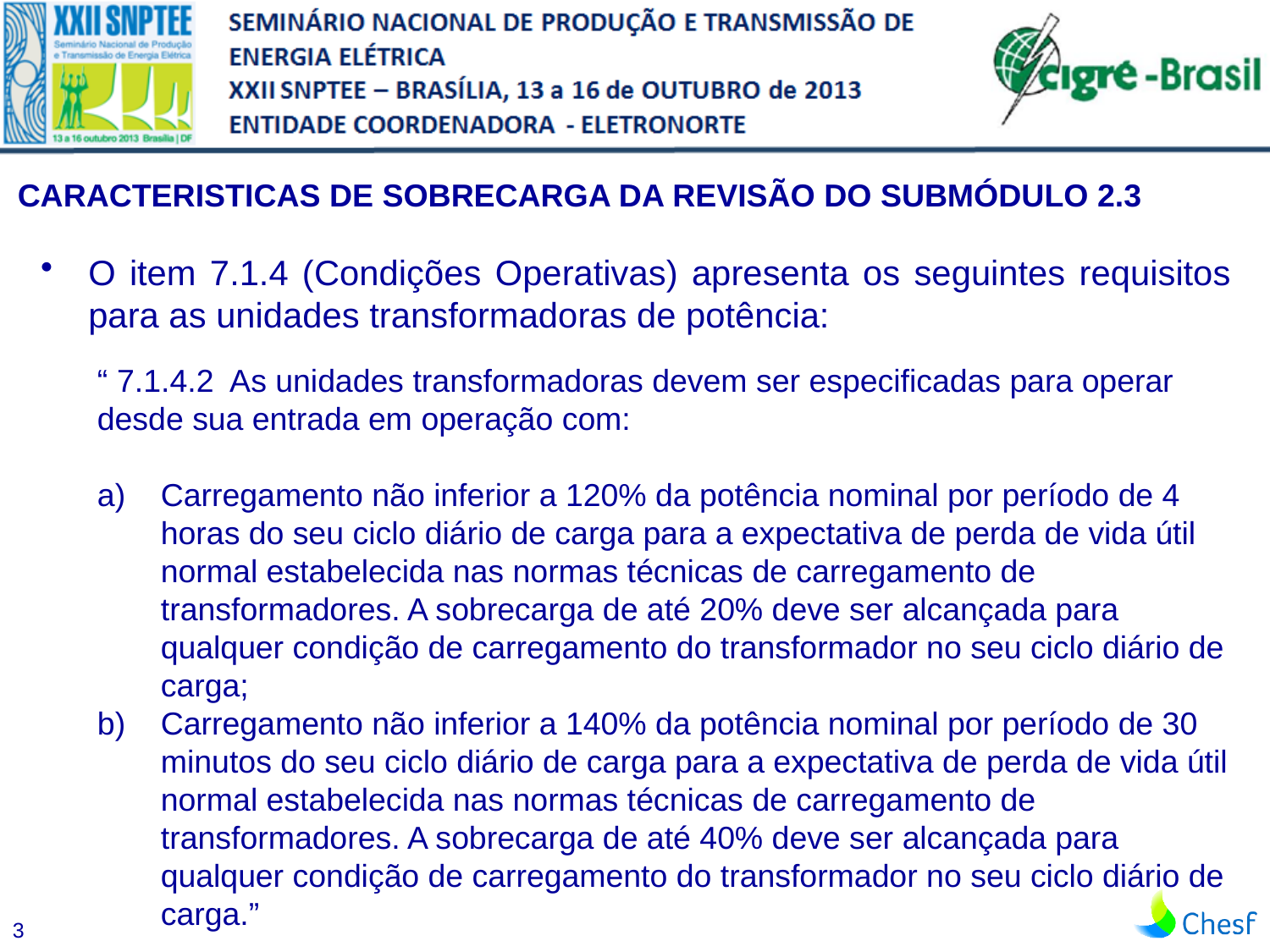

| Caracteristicas de sobrecarga da revisão do Submódulo 2.3 |
| --- |
O item 7.1.4 (Condições Operativas) apresenta os seguintes requisitos para as unidades transformadoras de potência:
“ 7.1.4.2  As unidades transformadoras devem ser especificadas para operar desde sua entrada em operação com:

Carregamento não inferior a 120% da potência nominal por período de 4 horas do seu ciclo diário de carga para a expectativa de perda de vida útil normal estabelecida nas normas técnicas de carregamento de transformadores. A sobrecarga de até 20% deve ser alcançada para qualquer condição de carregamento do transformador no seu ciclo diário de carga;
Carregamento não inferior a 140% da potência nominal por período de 30 minutos do seu ciclo diário de carga para a expectativa de perda de vida útil normal estabelecida nas normas técnicas de carregamento de transformadores. A sobrecarga de até 40% deve ser alcançada para qualquer condição de carregamento do transformador no seu ciclo diário de carga.”
3